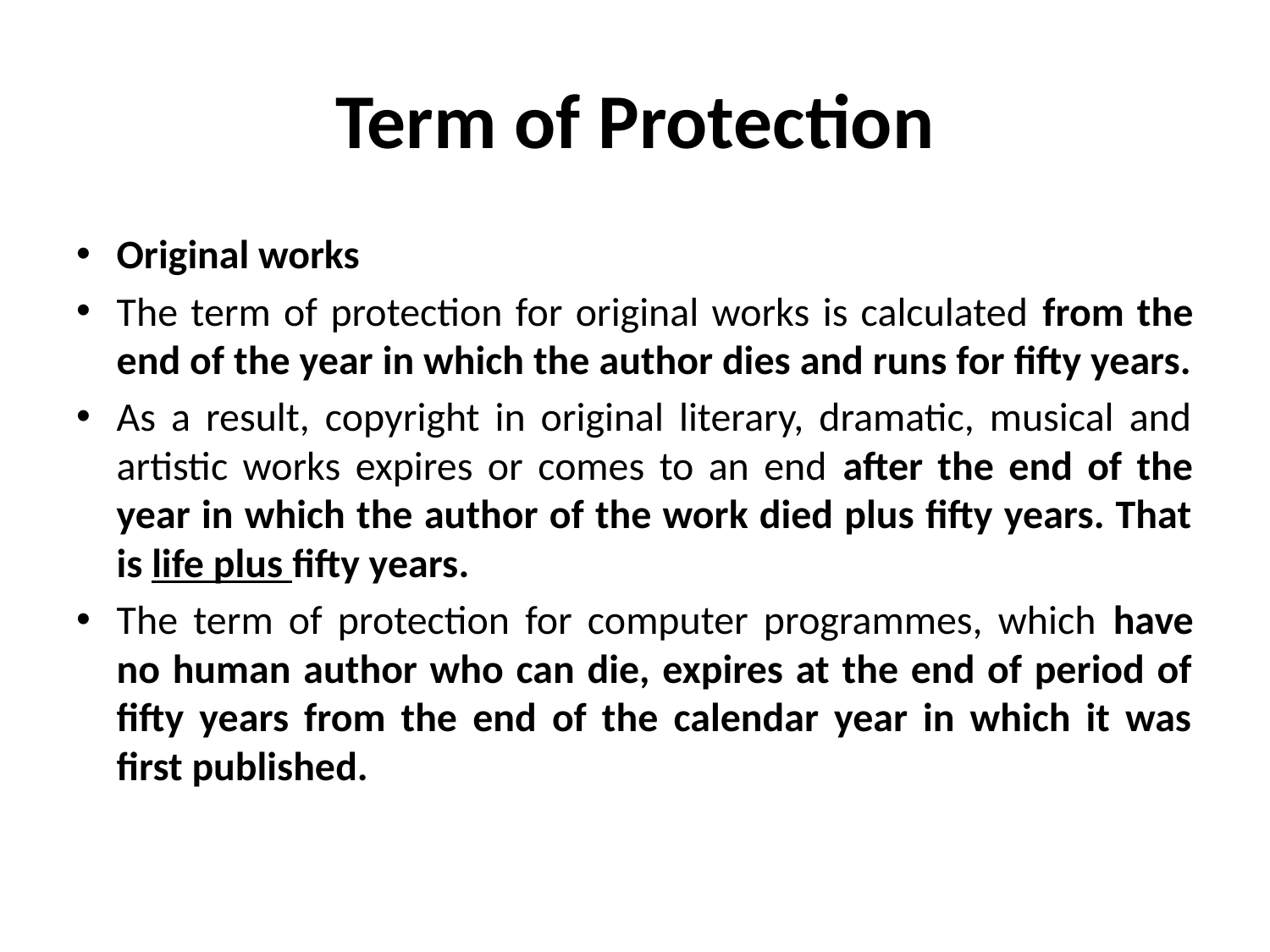

# Term of Protection
Original works
The term of protection for original works is calculated from the end of the year in which the author dies and runs for fifty years.
As a result, copyright in original literary, dramatic, musical and artistic works expires or comes to an end after the end of the year in which the author of the work died plus fifty years. That is life plus fifty years.
The term of protection for computer programmes, which have no human author who can die, expires at the end of period of fifty years from the end of the calendar year in which it was first published.